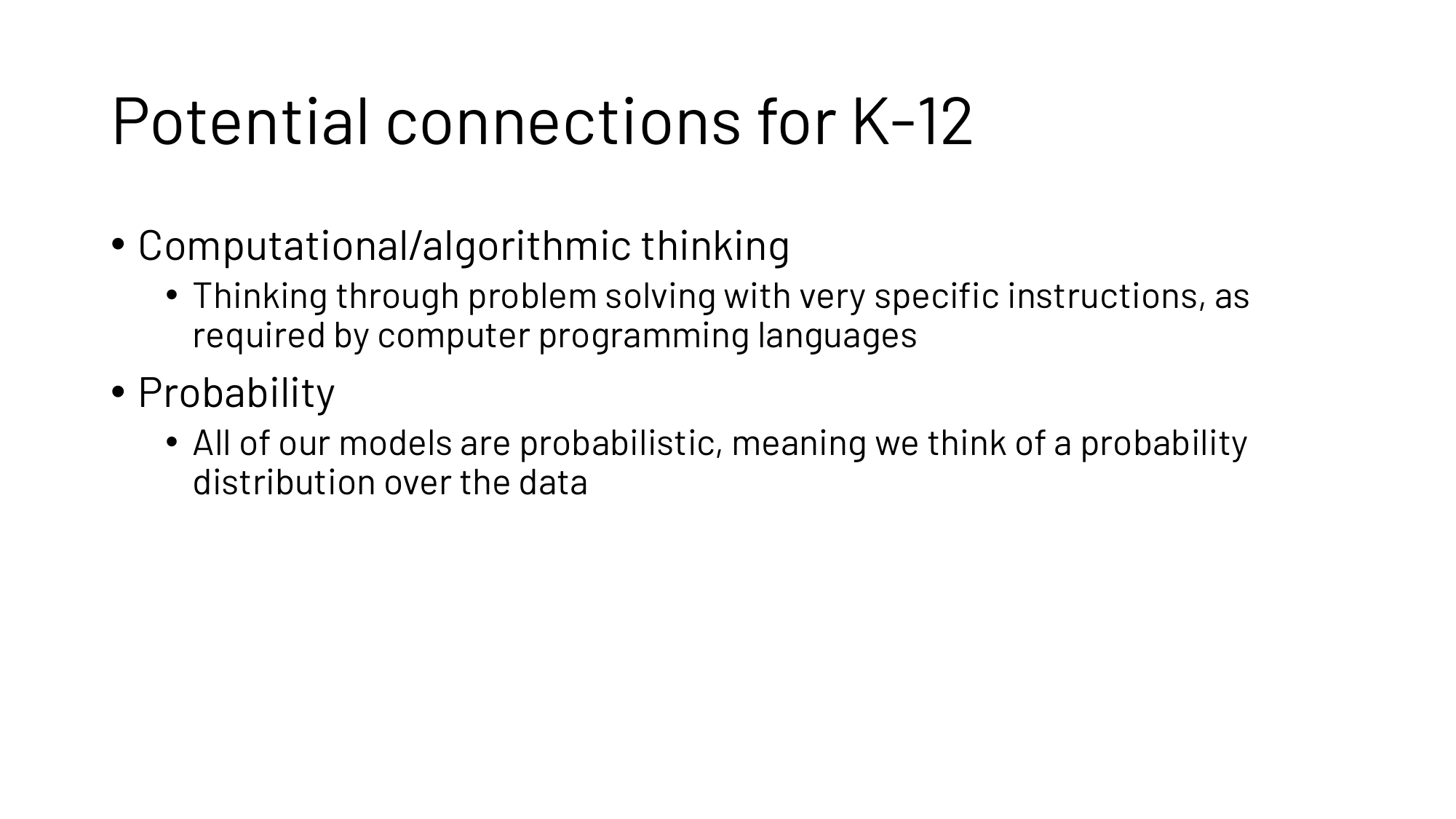

# Potential connections for K-12
Computational/algorithmic thinking
Thinking through problem solving with very specific instructions, as required by computer programming languages
Probability
All of our models are probabilistic, meaning we think of a probability distribution over the data